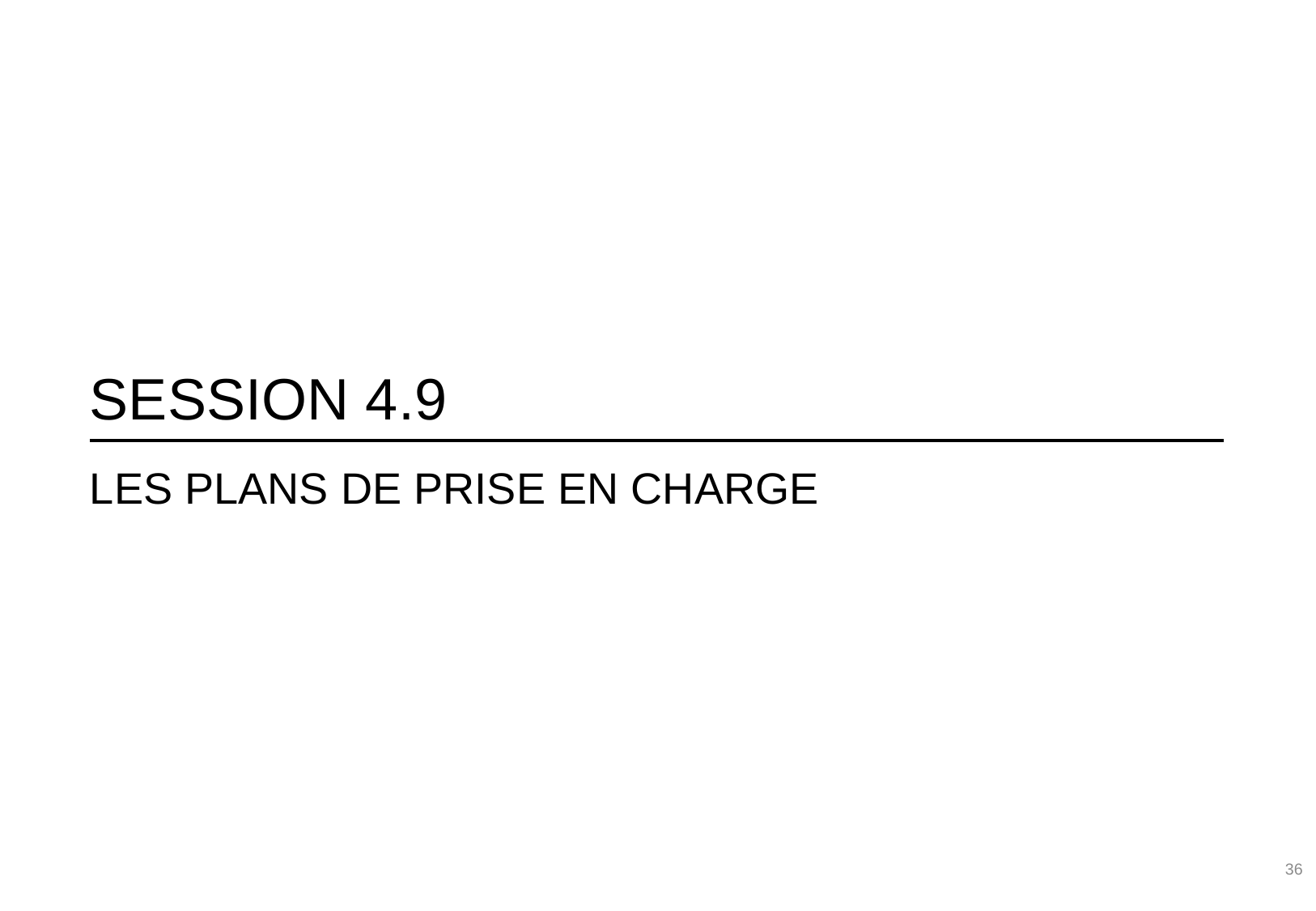

# Session 4.9
Les plans de prise en charge
36